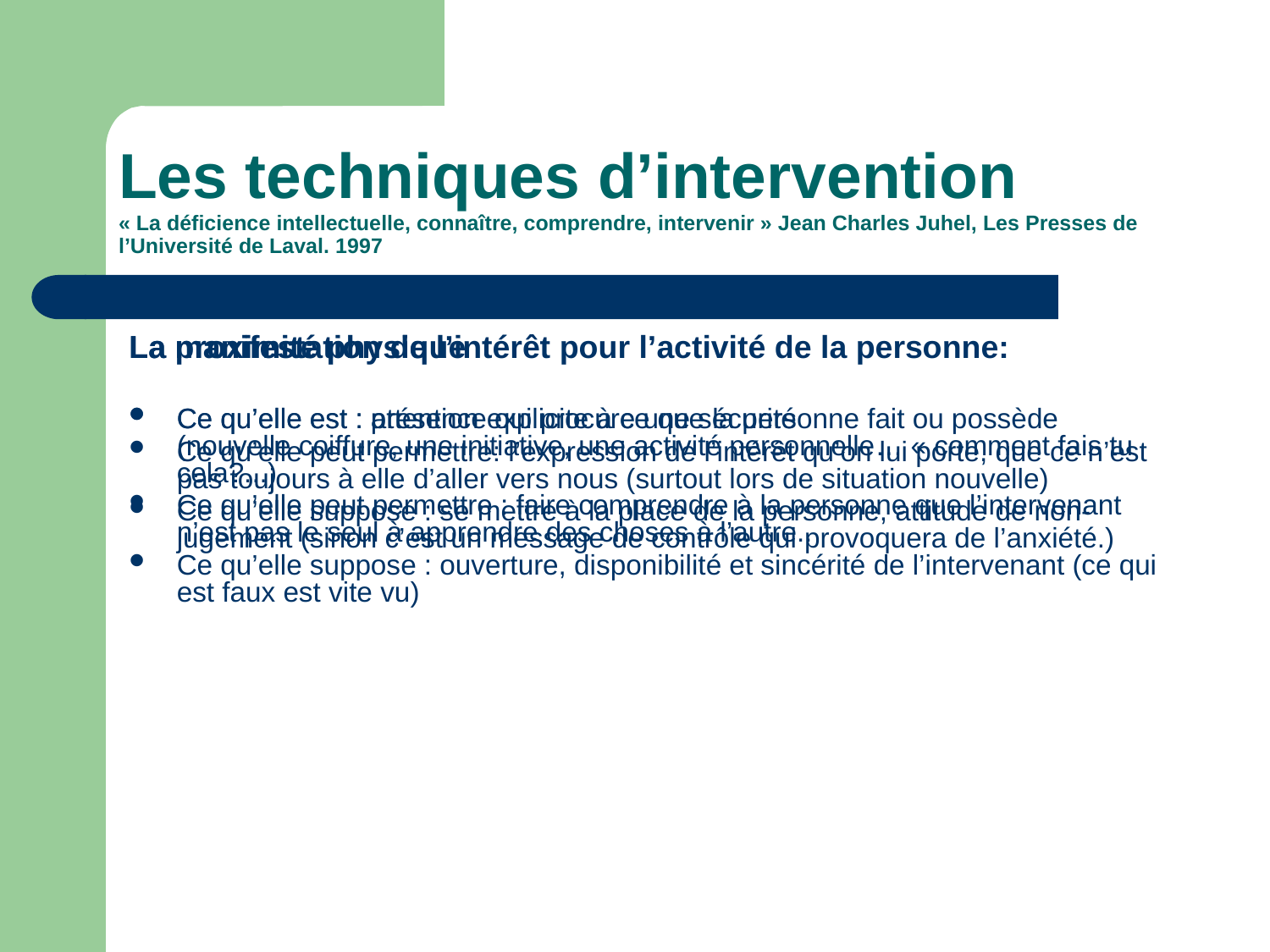

# Les techniques d’intervention « La déficience intellectuelle, connaître, comprendre, intervenir » Jean Charles Juhel, Les Presses de l’Université de Laval. 1997
La proximité physique

Ce qu’elle est : présence qui procure une sécurité
Ce qu’elle peut permettre: l’expression de l’intérêt qu’on lui porte, que ce n’est pas toujours à elle d’aller vers nous (surtout lors de situation nouvelle)
Ce qu’elle suppose : se mettre à la place de la personne, attitude de non-jugement (sinon c’est un message de contrôle qui provoquera de l’anxiété.)
La manifestation de l’intérêt pour l’activité de la personne:

Ce qu’elle est : attention explicite à ce que la personne fait ou possède (nouvelle coiffure, une initiative, une activité personnelle… « comment fais tu cela?...)
Ce qu’elle peut permettre : faire comprendre à la personne que l’intervenant n’est pas le seul à apprendre des choses à l’autre..
Ce qu’elle suppose : ouverture, disponibilité et sincérité de l’intervenant (ce qui est faux est vite vu)